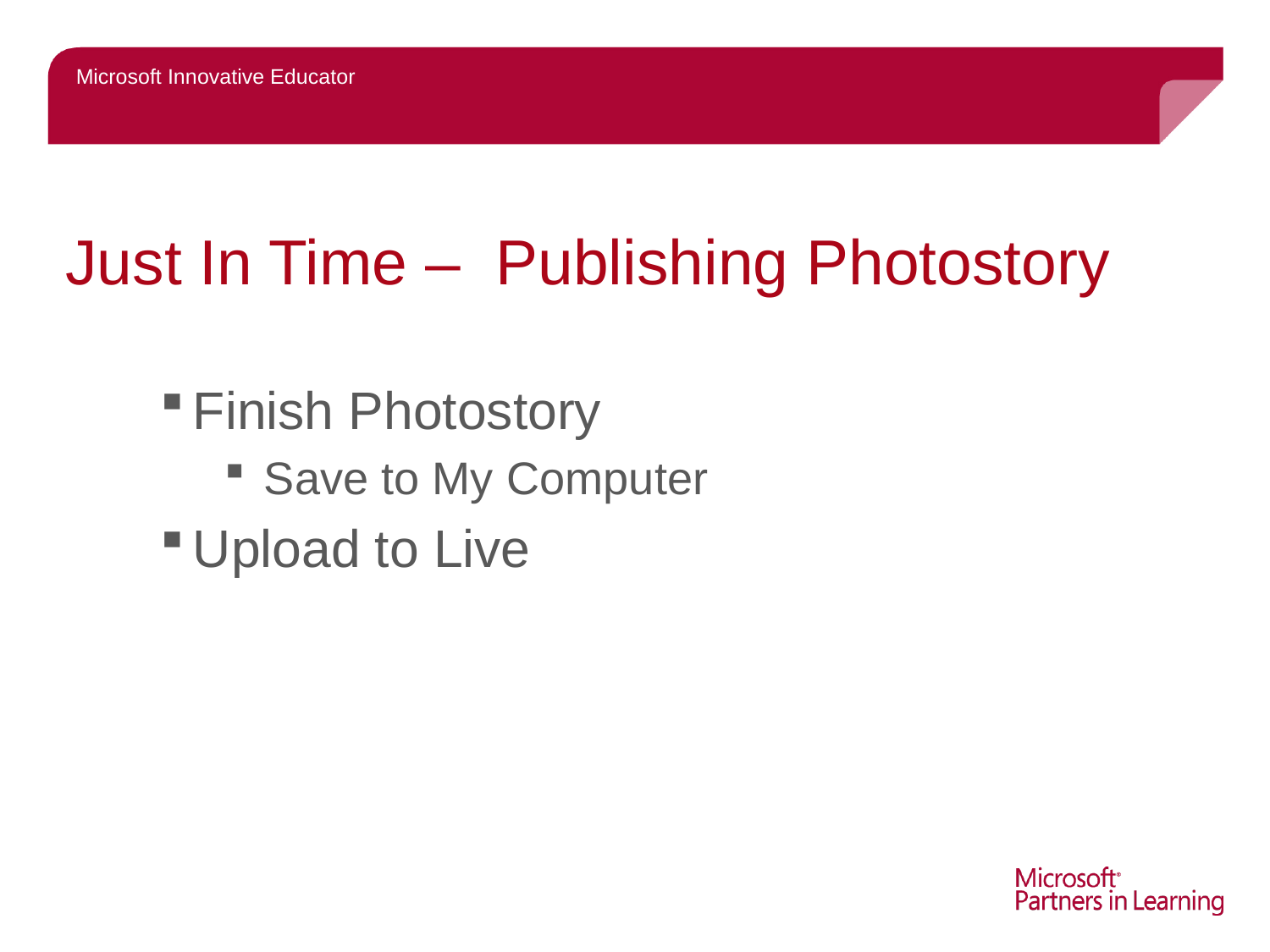

# Just In Time –  Publishing Photostory
Finish Photostory
Save to My Computer
Upload to Live